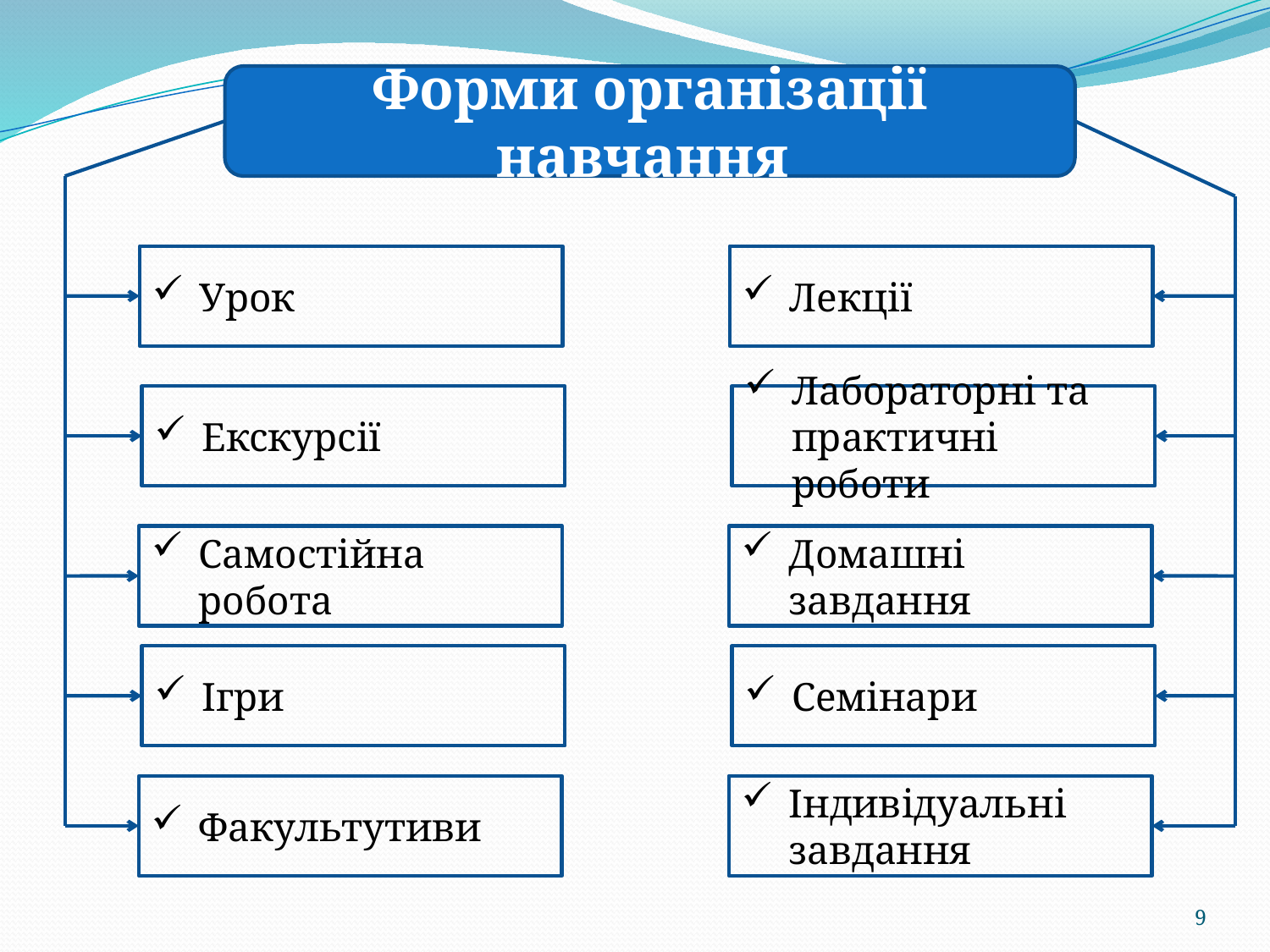

Форми організації навчання
Урок
Лекції
Екскурсії
Лабораторні та практичні роботи
Самостійна робота
Домашні завдання
Ігри
Семінари
Факультутиви
Індивідуальні завдання
9